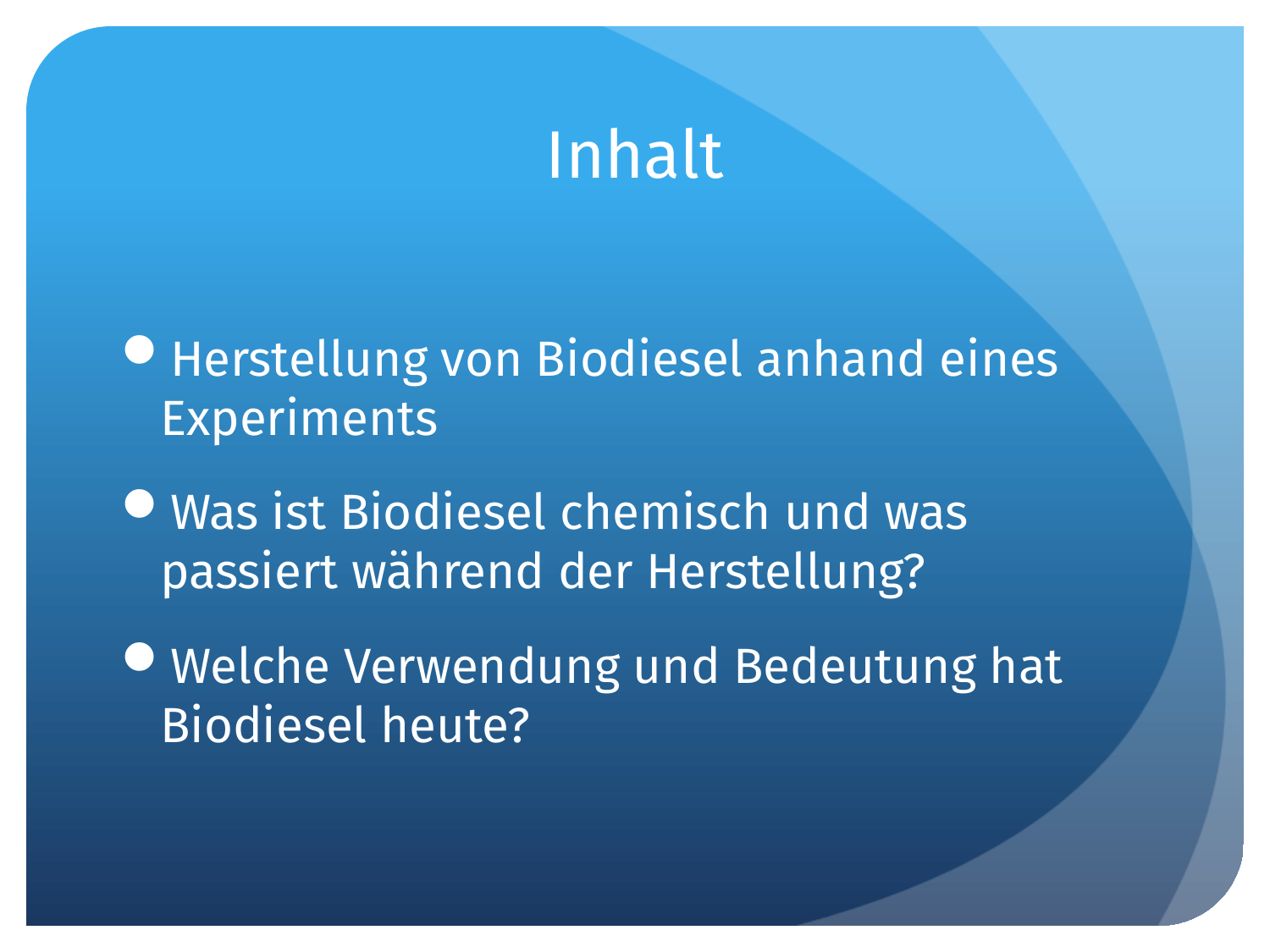

# Inhalt
Herstellung von Biodiesel anhand eines Experiments
Was ist Biodiesel chemisch und was passiert während der Herstellung?
Welche Verwendung und Bedeutung hat Biodiesel heute?